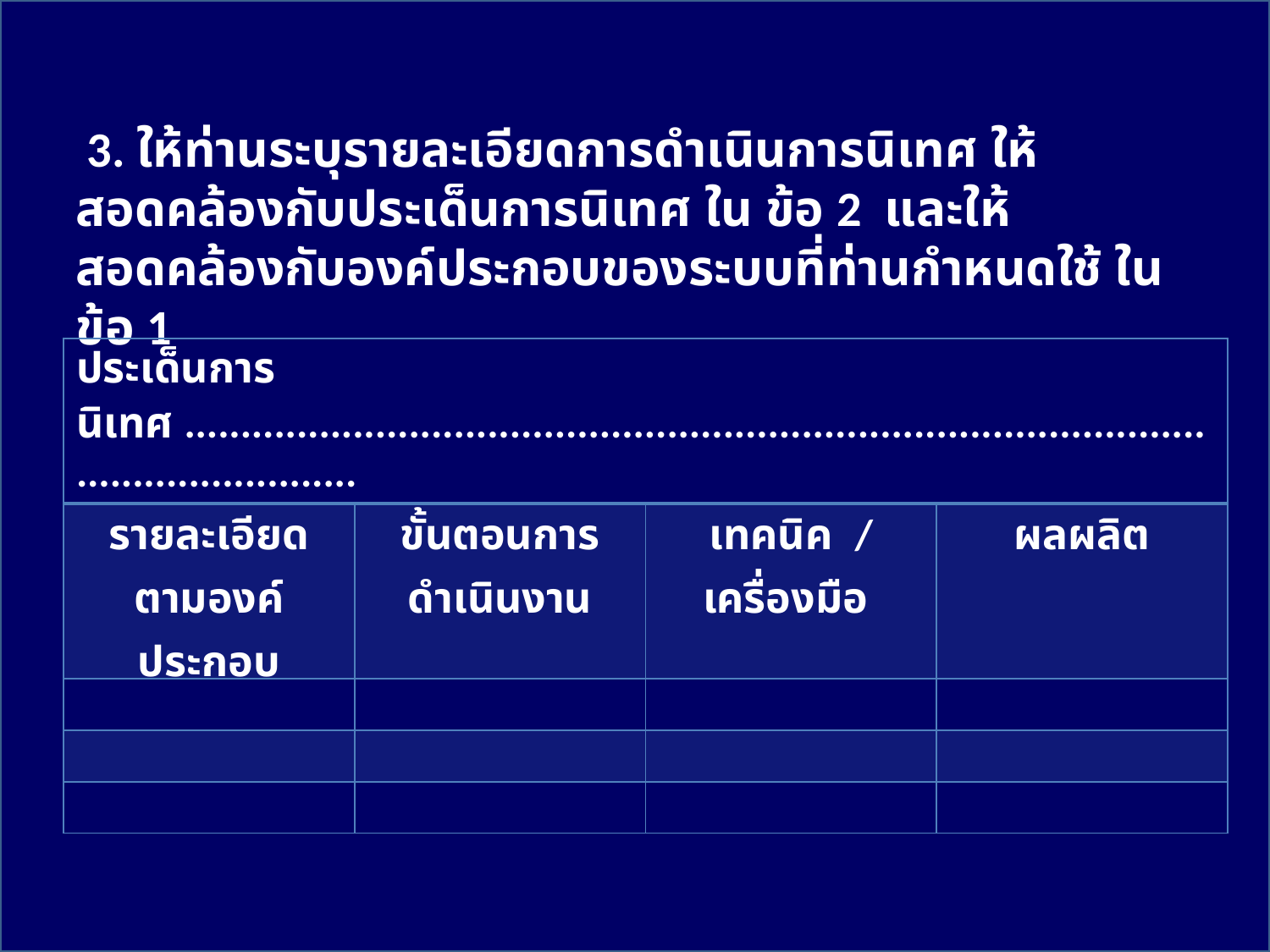

3. ให้ท่านระบุรายละเอียดการดำเนินการนิเทศ ให้สอดคล้องกับประเด็นการนิเทศ ใน ข้อ 2  และให้สอดคล้องกับองค์ประกอบของระบบที่ท่านกำหนดใช้ ใน ข้อ 1

| ประเด็นการนิเทศ .................................................................................................................... |  |  |  |
| --- | --- | --- | --- |
| รายละเอียดตามองค์ประกอบ | ขั้นตอนการดำเนินงาน | เทคนิค / เครื่องมือ | ผลผลิต |
|  |  |  |  |
|  |  |  |  |
|  |  |  |  |